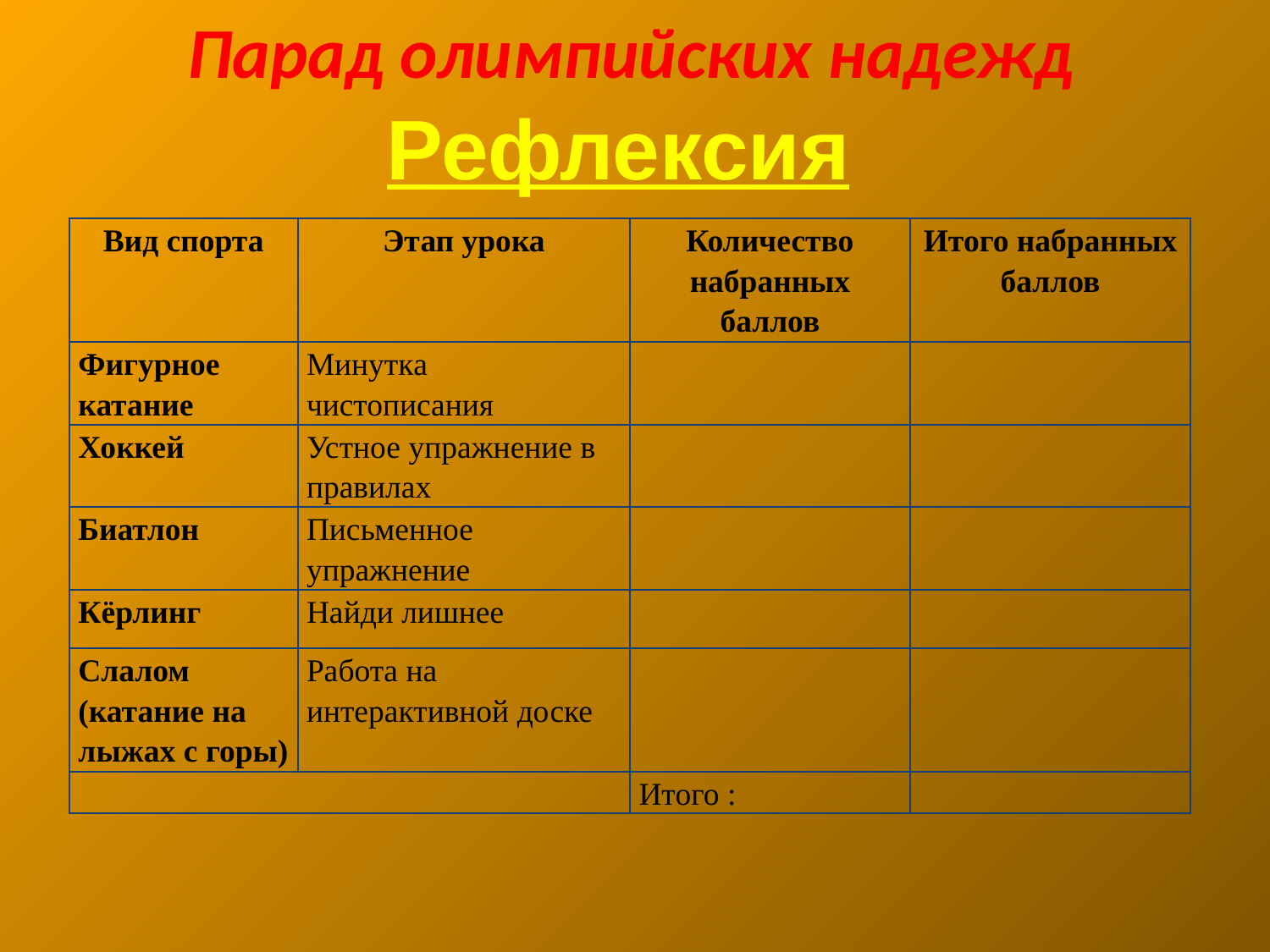

# Парад олимпийских надежд
Рефлексия
| Вид спорта | Этап урока | Количество набранных баллов | Итого набранных баллов |
| --- | --- | --- | --- |
| Фигурное катание | Минутка чистописания |  |  |
| Хоккей | Устное упражнение в правилах |  |  |
| Биатлон | Письменное упражнение |  |  |
| Кёрлинг | Найди лишнее |  |  |
| Слалом (катание на лыжах с горы) | Работа на интерактивной доске |  |  |
|  |  | Итого : |  |